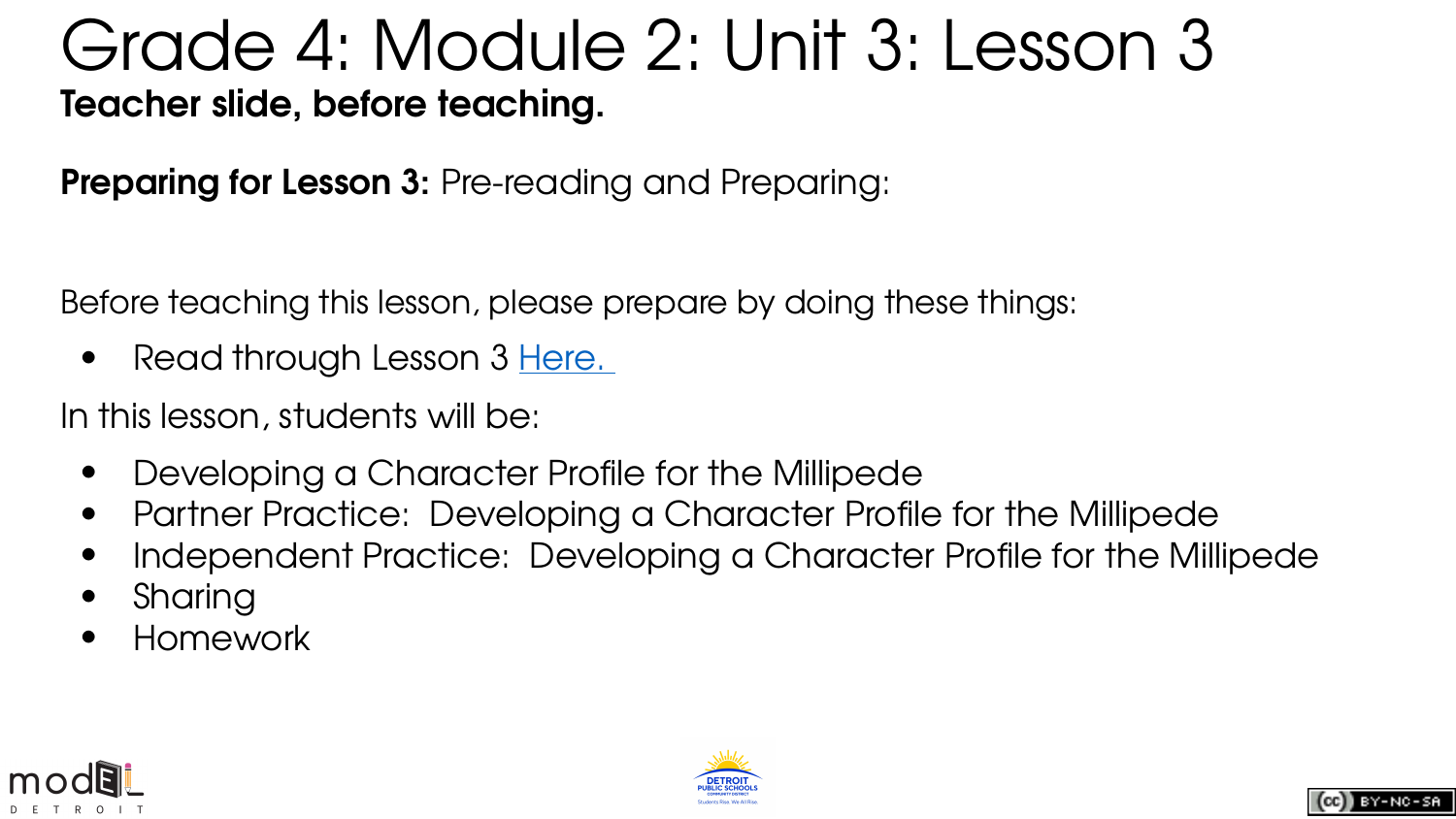

# Grade 4: Module 2: Unit 3: Lesson 3
Teacher slide, before teaching.

Preparing for Lesson 3: Pre-reading and Preparing:

Before teaching this lesson, please prepare by doing these things:
Read through Lesson 3 Here.
In this lesson, students will be:
Developing a Character Profile for the Millipede
Partner Practice:  Developing a Character Profile for the Millipede
Independent Practice:  Developing a Character Profile for the Millipede
Sharing
Homework